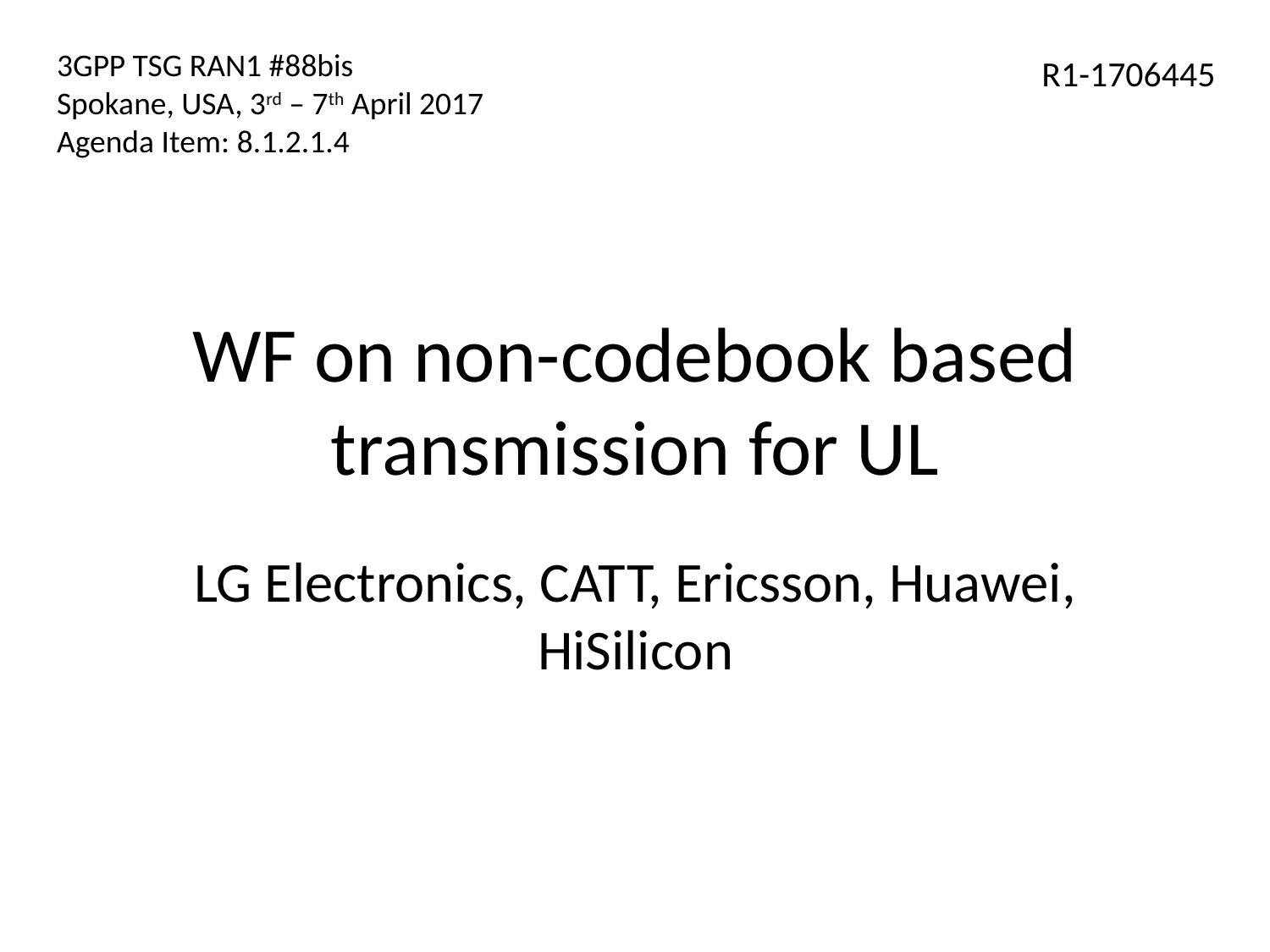

3GPP TSG RAN1 #88bis
Spokane, USA, 3rd – 7th April 2017
Agenda Item: 8.1.2.1.4
R1-1706445
# WF on non-codebook based transmission for UL
LG Electronics, CATT, Ericsson, Huawei, HiSilicon